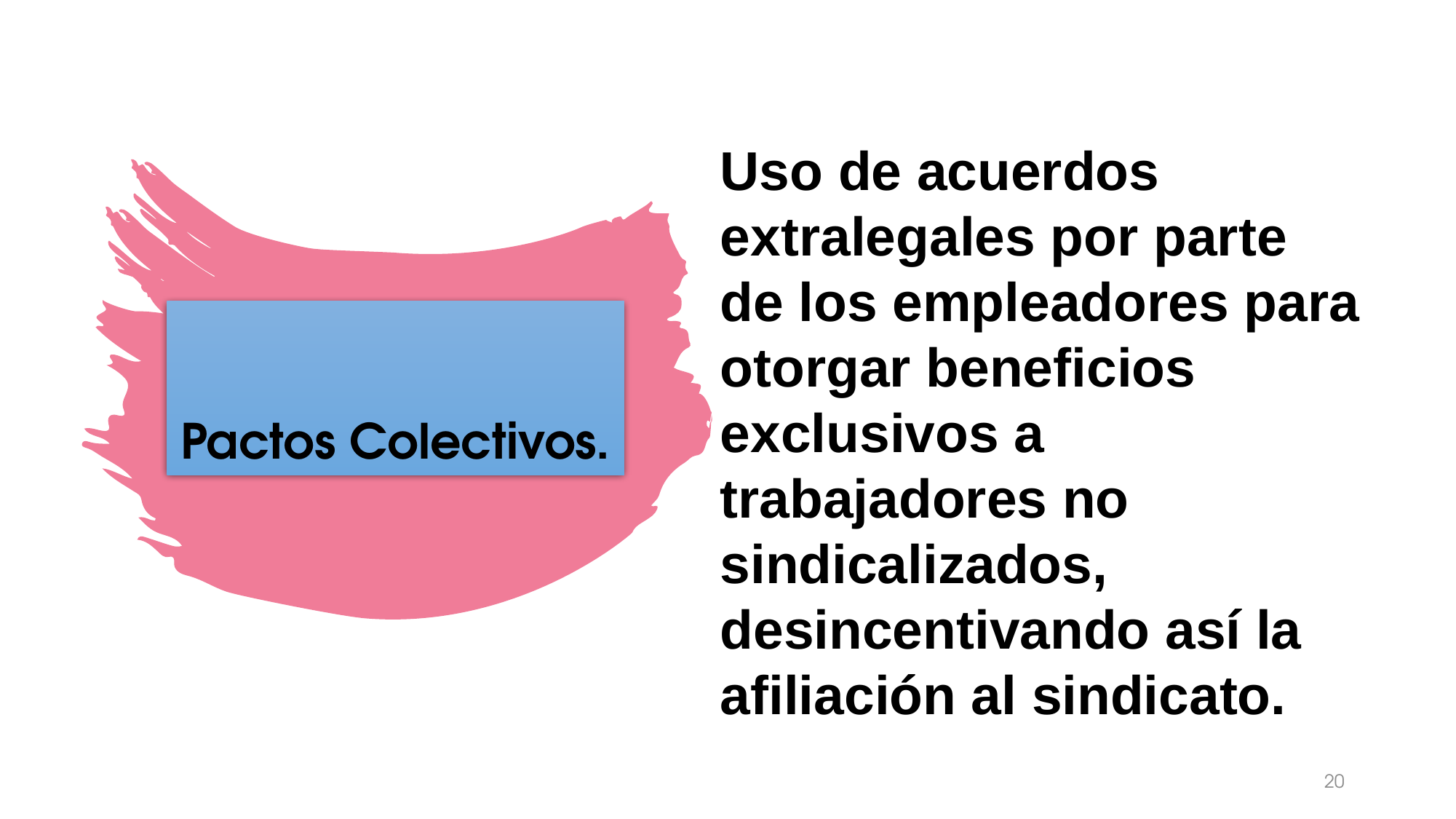

Uso de acuerdos extralegales por parte de los empleadores para otorgar beneficios exclusivos a trabajadores no sindicalizados, desincentivando así la afiliación al sindicato.
# Pactos Colectivos.
20